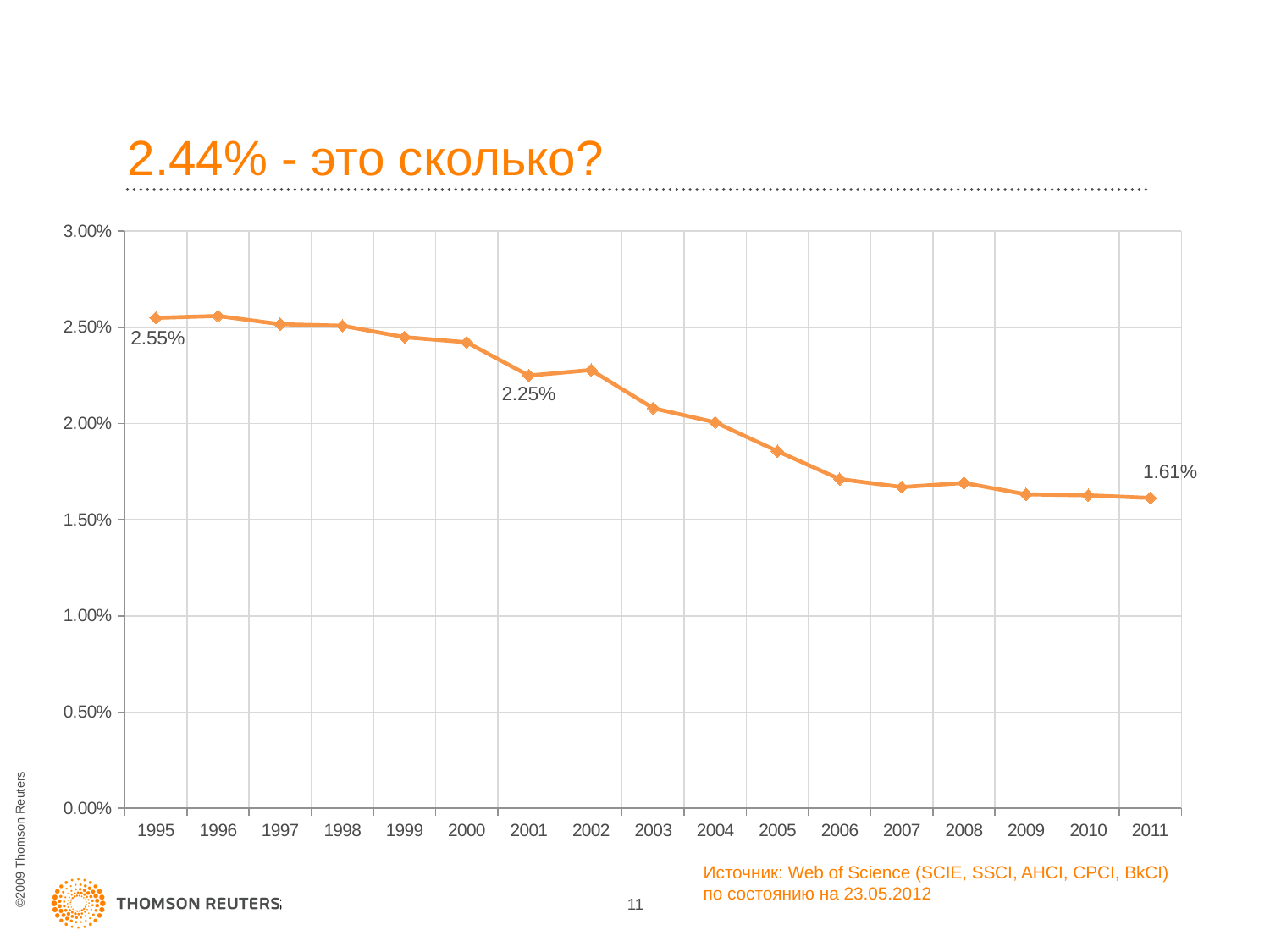

# 2.44% - это сколько?

### Chart

| Category | Russia's share |
|---|---|
| 1995 | 0.02548741229880318 |
| 1996 | 0.025585525978961642 |
| 1997 | 0.025157922762284554 |
| 1998 | 0.025076357706956806 |
| 1999 | 0.02448544659070248 |
| 2000 | 0.024217941441591843 |
| 2001 | 0.02248646413987219 |
| 2002 | 0.02277645645628135 |
| 2003 | 0.020793992954751598 |
| 2004 | 0.020056595829403098 |
| 2005 | 0.01855916076737589 |
| 2006 | 0.01711100712699948 |
| 2007 | 0.016693253181095033 |
| 2008 | 0.01690685117878368 |
| 2009 | 0.016317606322826764 |
| 2010 | 0.016266935892556803 |
| 2011 | 0.016129155737336278 |
Источник: Web of Science (SCIE, SSCI, AHCI, CPCI, BkCI) по состоянию на 23.05.2012
11